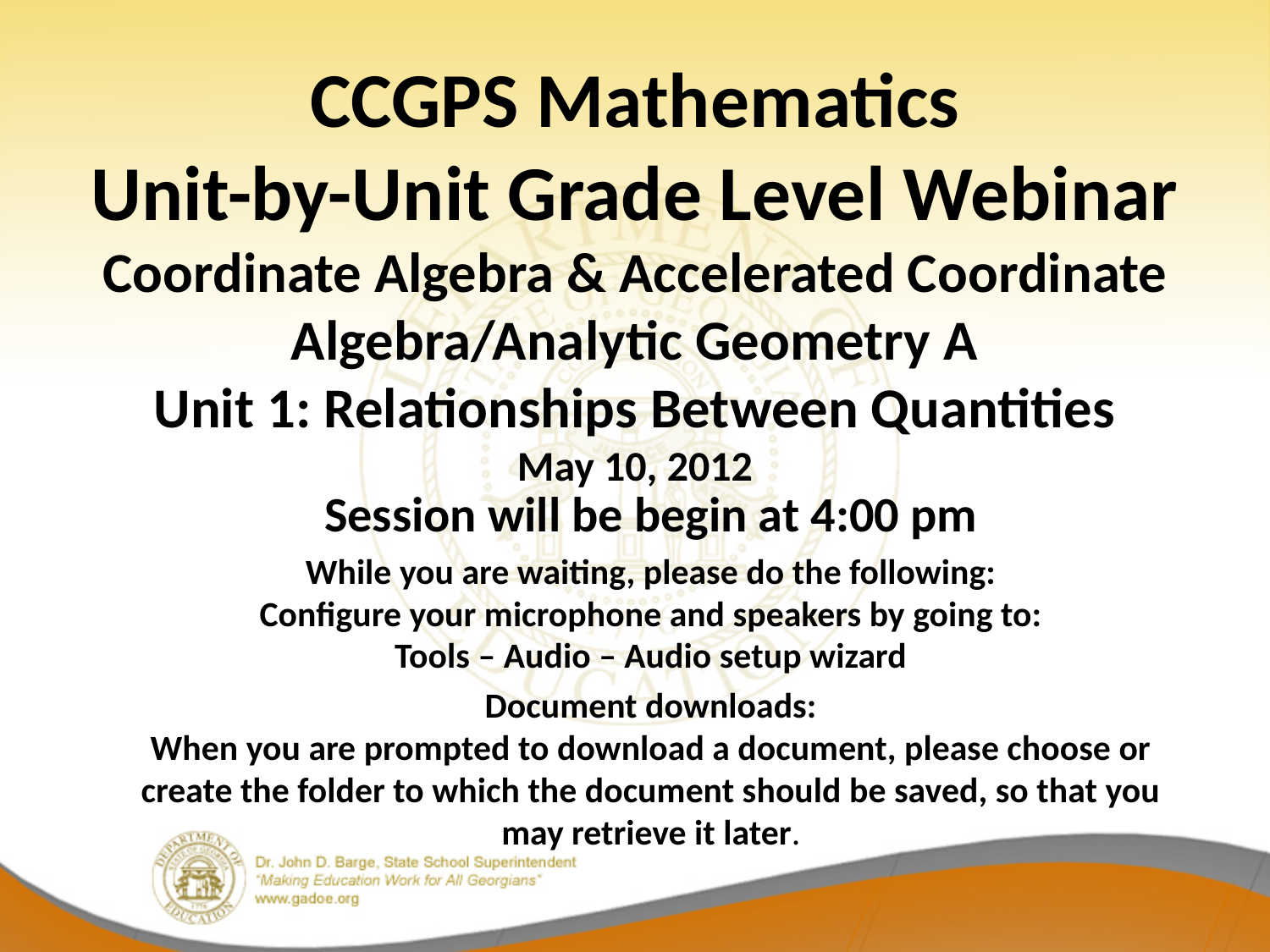

# CCGPS Mathematics Unit-by-Unit Grade Level Webinar Coordinate Algebra & Accelerated Coordinate Algebra/Analytic Geometry A Unit 1: Relationships Between Quantities May 10, 2012
Session will be begin at 4:00 pm
While you are waiting, please do the following:
Configure your microphone and speakers by going to:
Tools – Audio – Audio setup wizard
Document downloads:
When you are prompted to download a document, please choose or create the folder to which the document should be saved, so that you may retrieve it later.